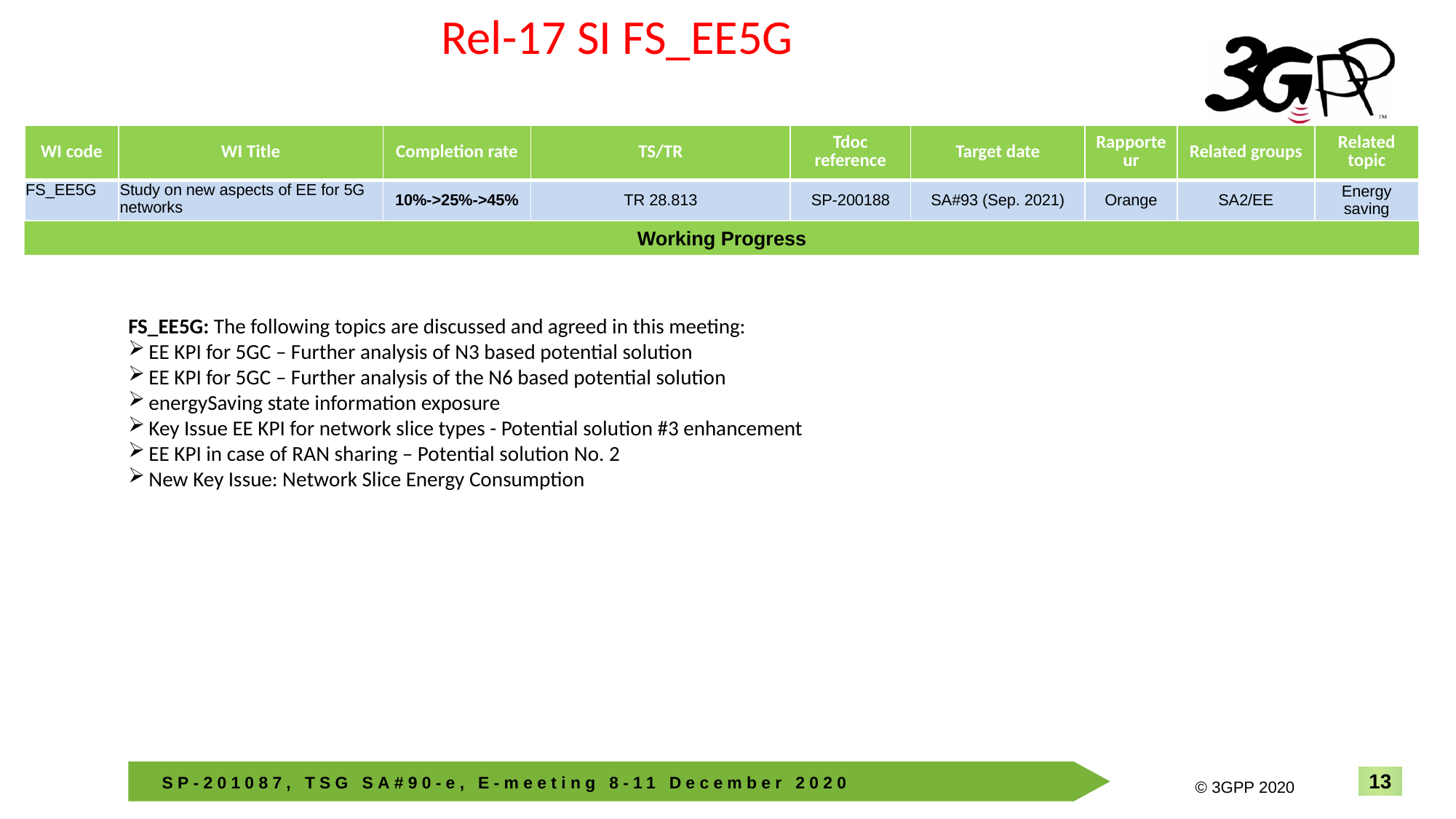

Rel-17 SI FS_EE5G
| WI code | WI Title | Completion rate | TS/TR | Tdoc reference | Target date | Rapporteur | Related groups | Related topic |
| --- | --- | --- | --- | --- | --- | --- | --- | --- |
| FS\_EE5G | Study on new aspects of EE for 5G networks | 10%->25%->45% | TR 28.813 | SP-200188 | SA#93 (Sep. 2021) | Orange | SA2/EE | Energy saving |
Working Progress

FS_EE5G: The following topics are discussed and agreed in this meeting:
EE KPI for 5GC – Further analysis of N3 based potential solution
EE KPI for 5GC – Further analysis of the N6 based potential solution
energySaving state information exposure
Key Issue EE KPI for network slice types - Potential solution #3 enhancement
EE KPI in case of RAN sharing – Potential solution No. 2
New Key Issue: Network Slice Energy Consumption